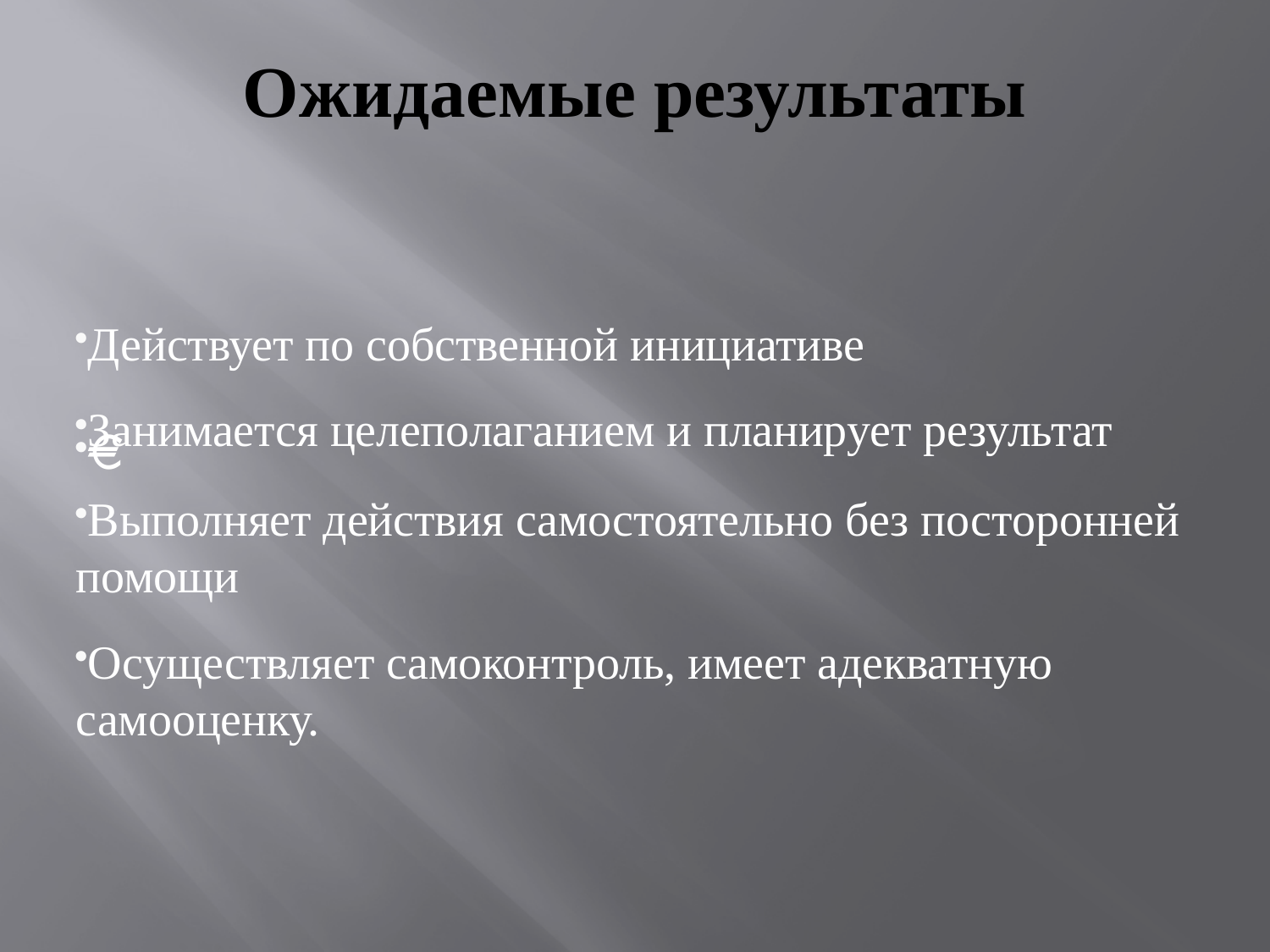

# Ожидаемые результаты

Действует по собственной инициативе

Занимается целеполаганием и планирует результат

Выполняет действия самостоятельно без посторонней помощи

Осуществляет самоконтроль, имеет адекватную самооценку.